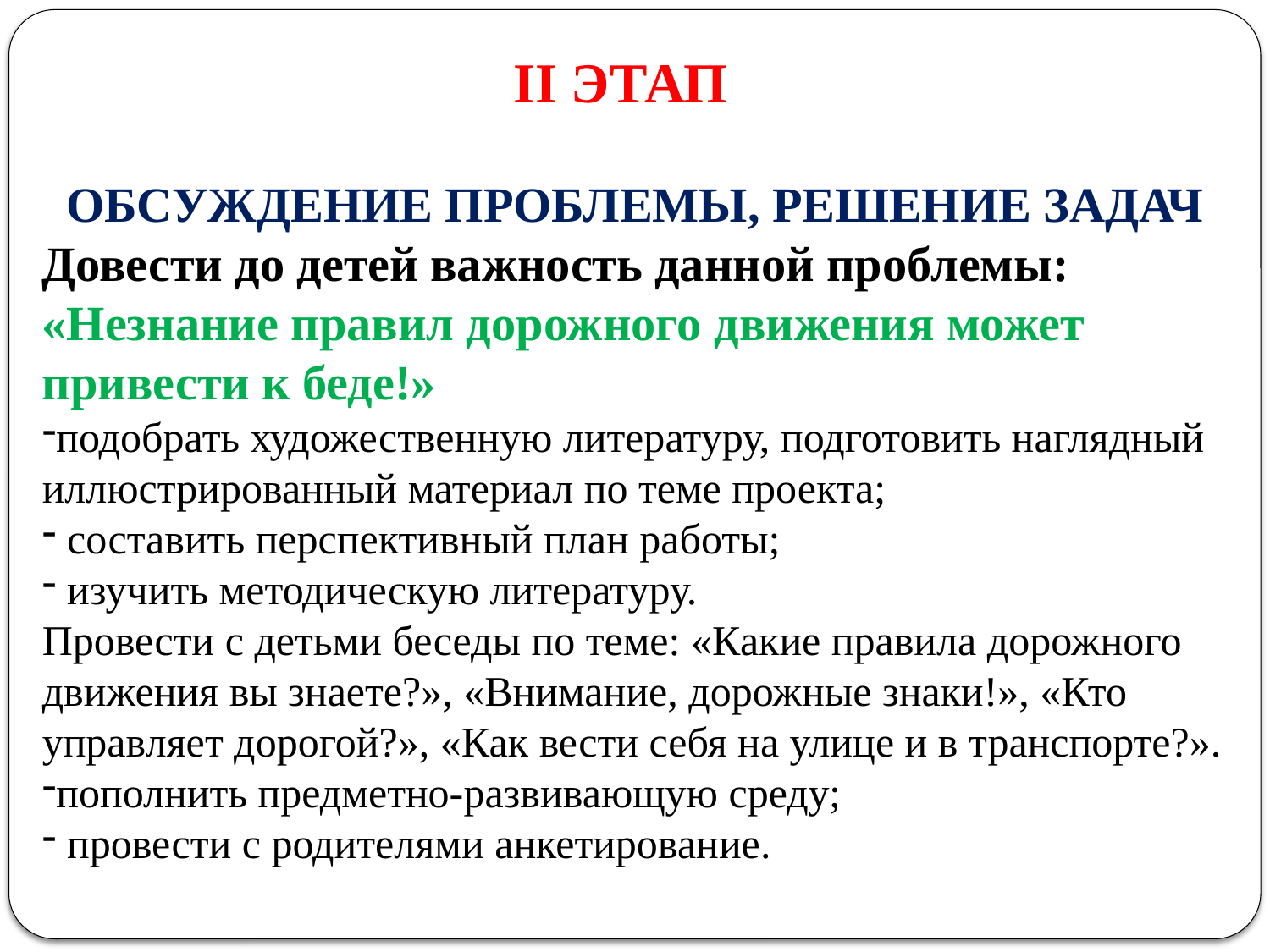

II ЭТАП

ОБСУЖДЕНИЕ ПРОБЛЕМЫ, РЕШЕНИЕ ЗАДАЧ
Довести до детей важность данной проблемы: «Незнание правил дорожного движения может привести к беде!»
подобрать художественную литературу, подготовить наглядный иллюстрированный материал по теме проекта;
 составить перспективный план работы;
 изучить методическую литературу.
Провести с детьми беседы по теме: «Какие правила дорожного движения вы знаете?», «Внимание, дорожные знаки!», «Кто управляет дорогой?», «Как вести себя на улице и в транспорте?».
пополнить предметно-развивающую среду;
 провести с родителями анкетирование.